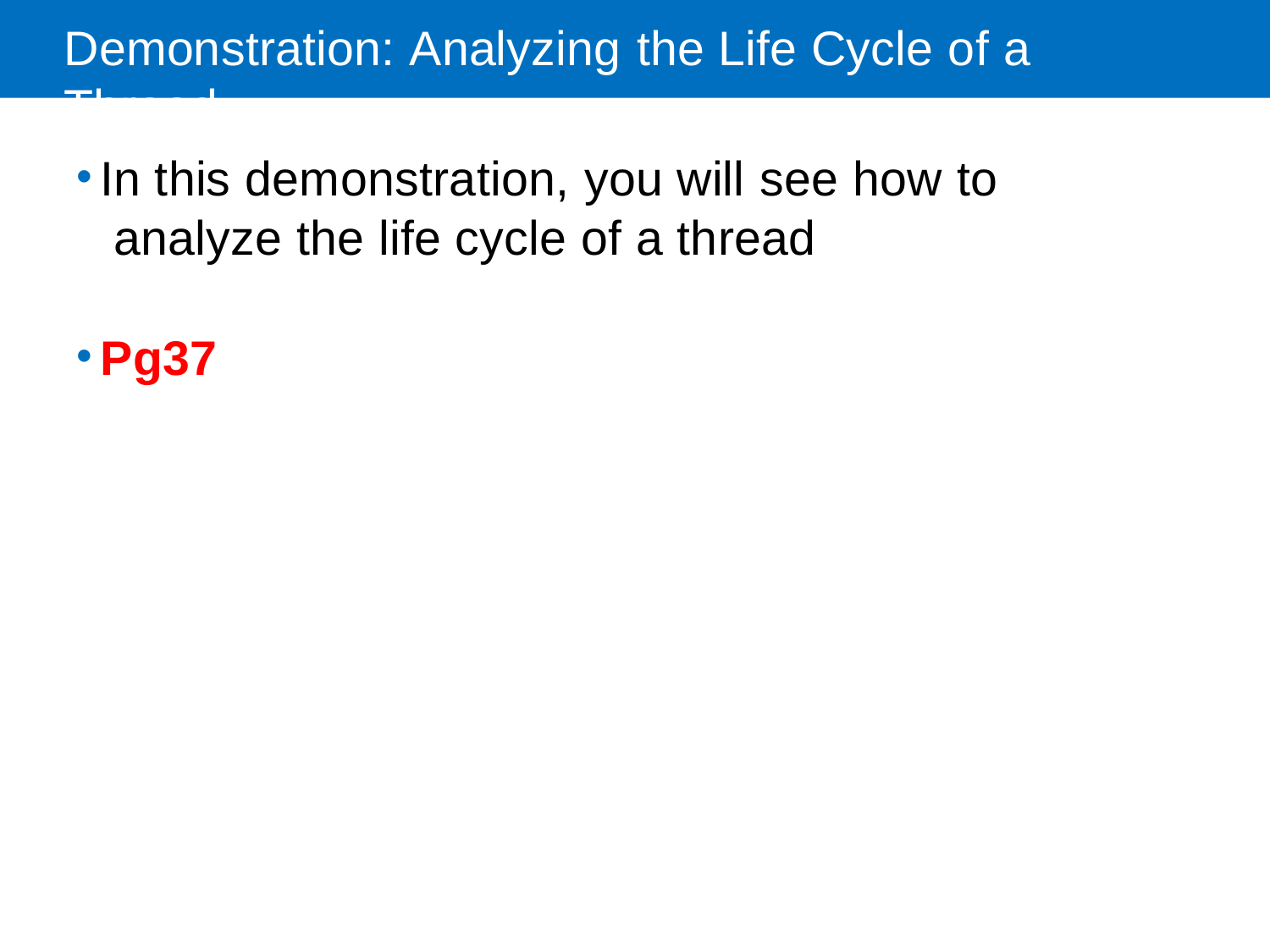

# Demonstration: Analyzing the Life Cycle of a Thread
In this demonstration, you will see how to  analyze the life cycle of a thread

Pg37